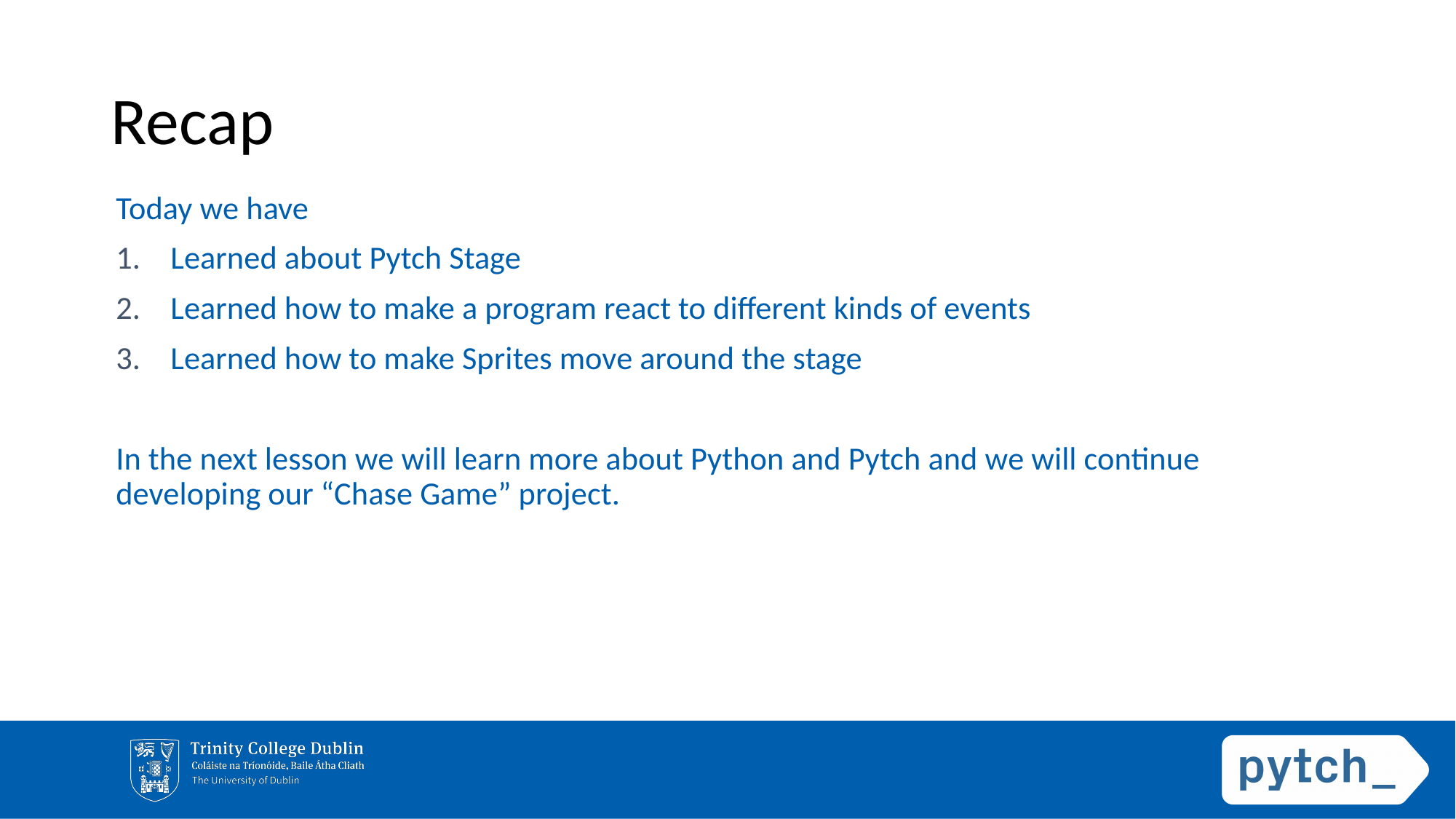

# Recap
Today we have
Learned about Pytch Stage
Learned how to make a program react to different kinds of events
Learned how to make Sprites move around the stage

In the next lesson we will learn more about Python and Pytch and we will continue developing our “Chase Game” project.